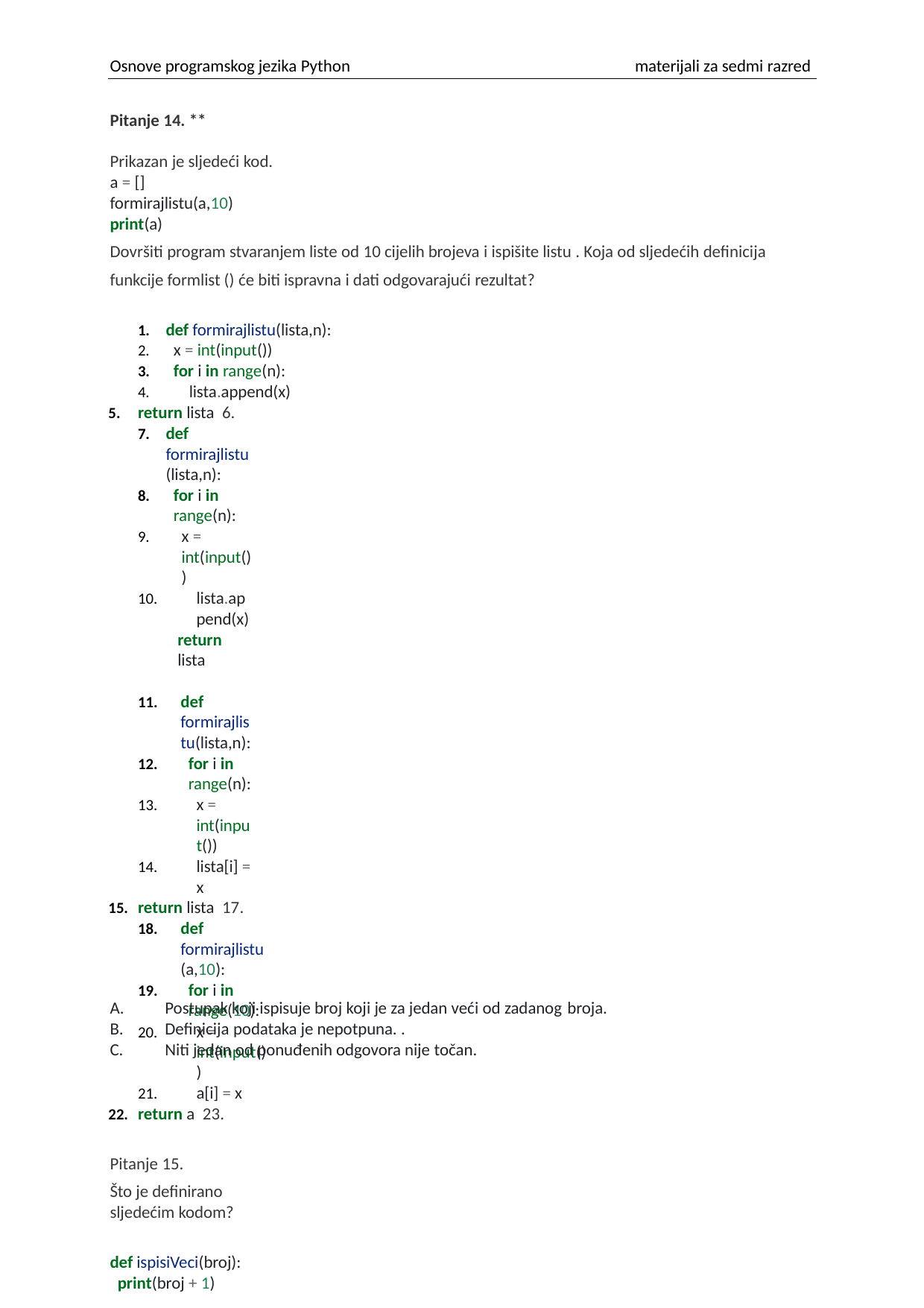

Osnove programskog jezika Python
materijali za sedmi razred

Pitanje 14. **

Prikazan je sljedeći kod.
a = []
formirajlistu(a,10)
print(a)
Dovršiti program stvaranjem liste od 10 cijelih brojeva i ispišite listu . Koja od sljedećih definicija  funkcije formlist () će biti ispravna i dati odgovarajući rezultat?

def formirajlistu(lista,n):
x = int(input())
for i in range(n):
lista.append(x)
return lista  6.
def formirajlistu(lista,n):
for i in range(n):
x = int(input())
lista.append(x)
return lista

def formirajlistu(lista,n):
for i in range(n):
x = int(input())
lista[i] = x
return lista  17.
def formirajlistu(a,10):
for i in range(10):
x = int(input())
a[i] = x
return a  23.

Pitanje 15.
Što je definirano sljedećim kodom?

def ispisiVeci(broj):
print(broj + 1)
A.
B.
C.
Postupak koji ispisuje broj koji je za jedan veći od zadanog broja.
Definicija podataka je nepotpuna. .
Niti jedan od ponuđenih odgovora nije točan.